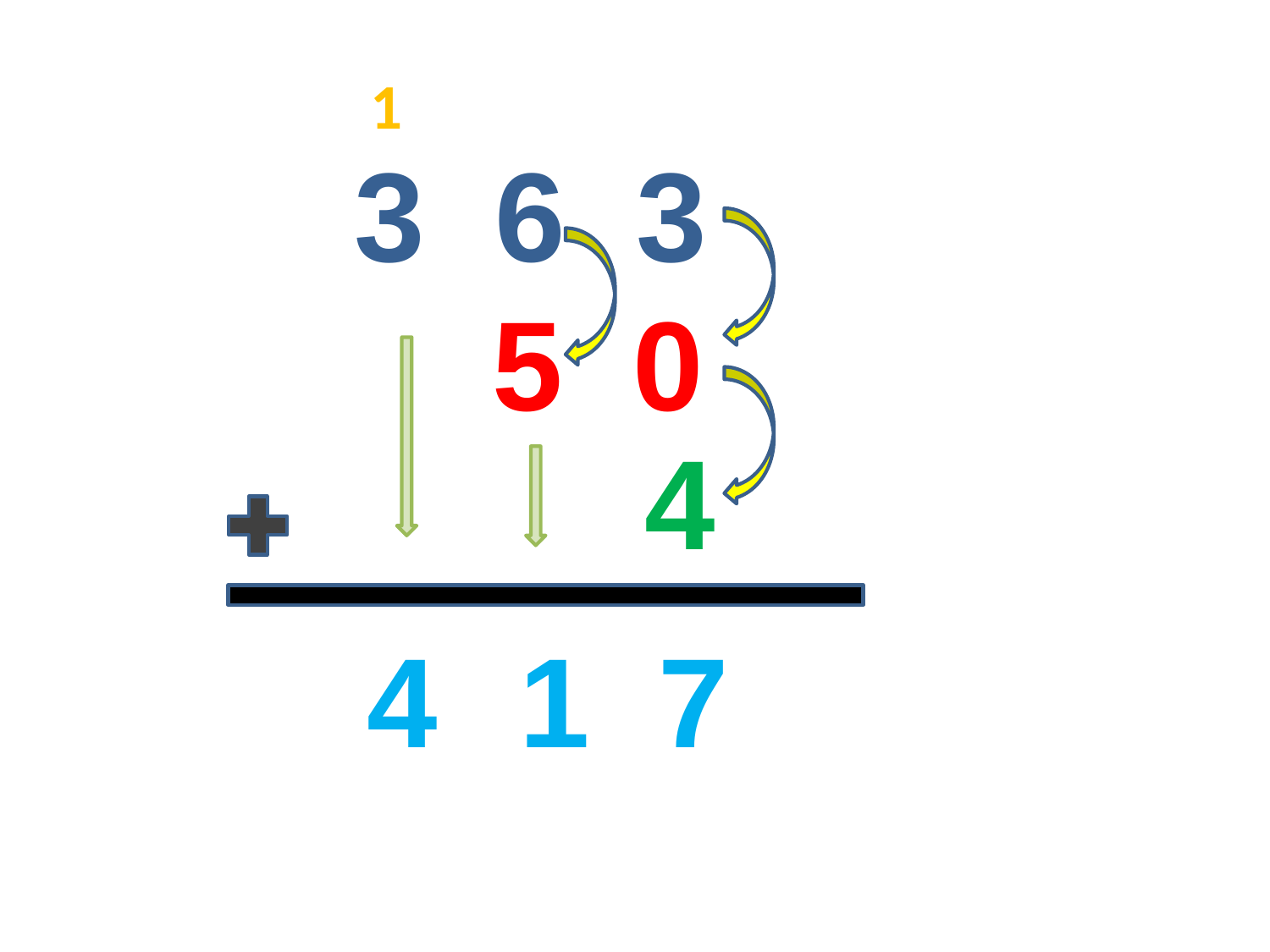

1
3  6  3

 5  0

4

4
1
7